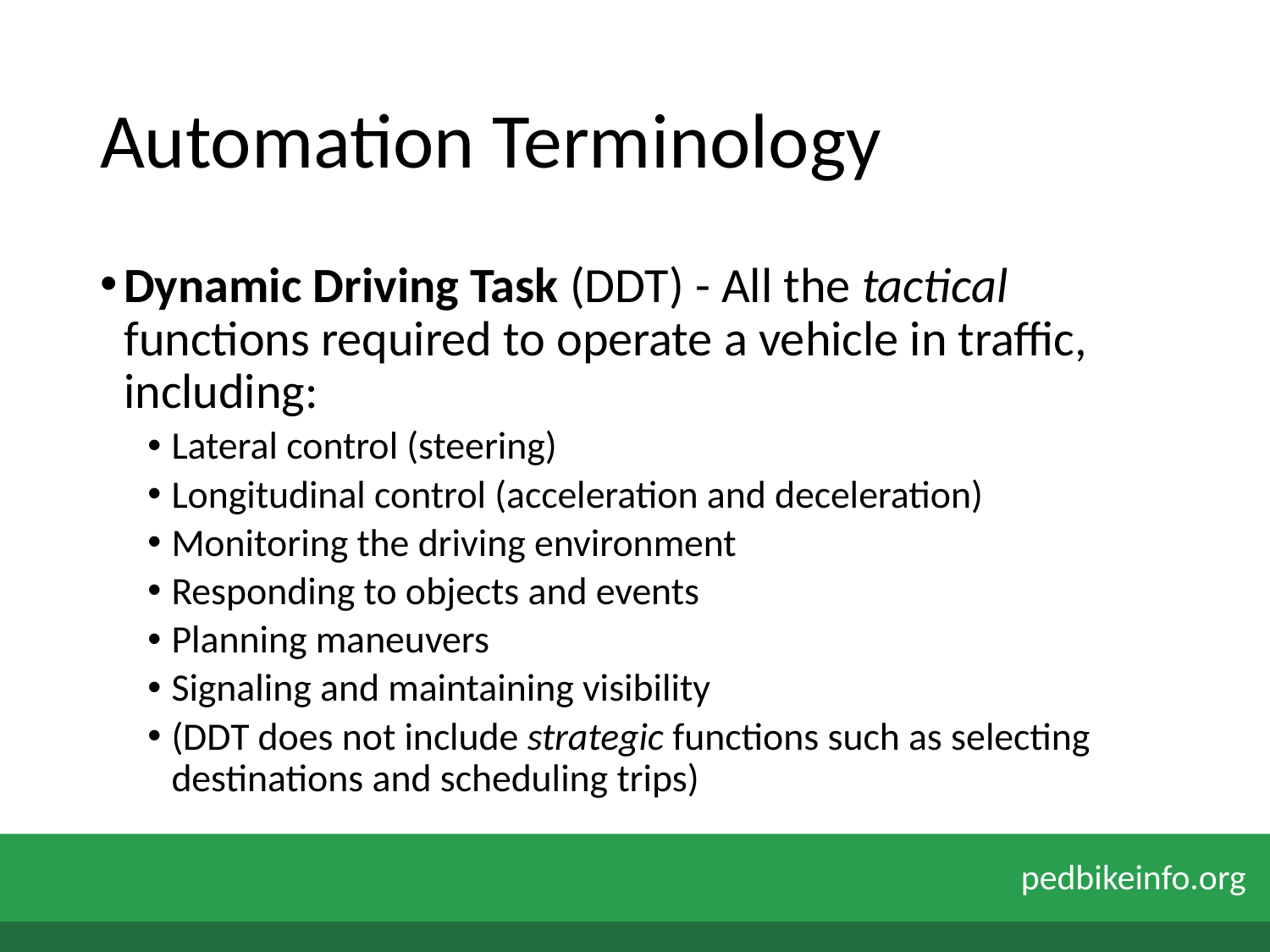

# Automation Terminology
Dynamic Driving Task (DDT) - All the tactical functions required to operate a vehicle in traffic, including:
Lateral control (steering)
Longitudinal control (acceleration and deceleration)
Monitoring the driving environment
Responding to objects and events
Planning maneuvers
Signaling and maintaining visibility
(DDT does not include strategic functions such as selecting destinations and scheduling trips)